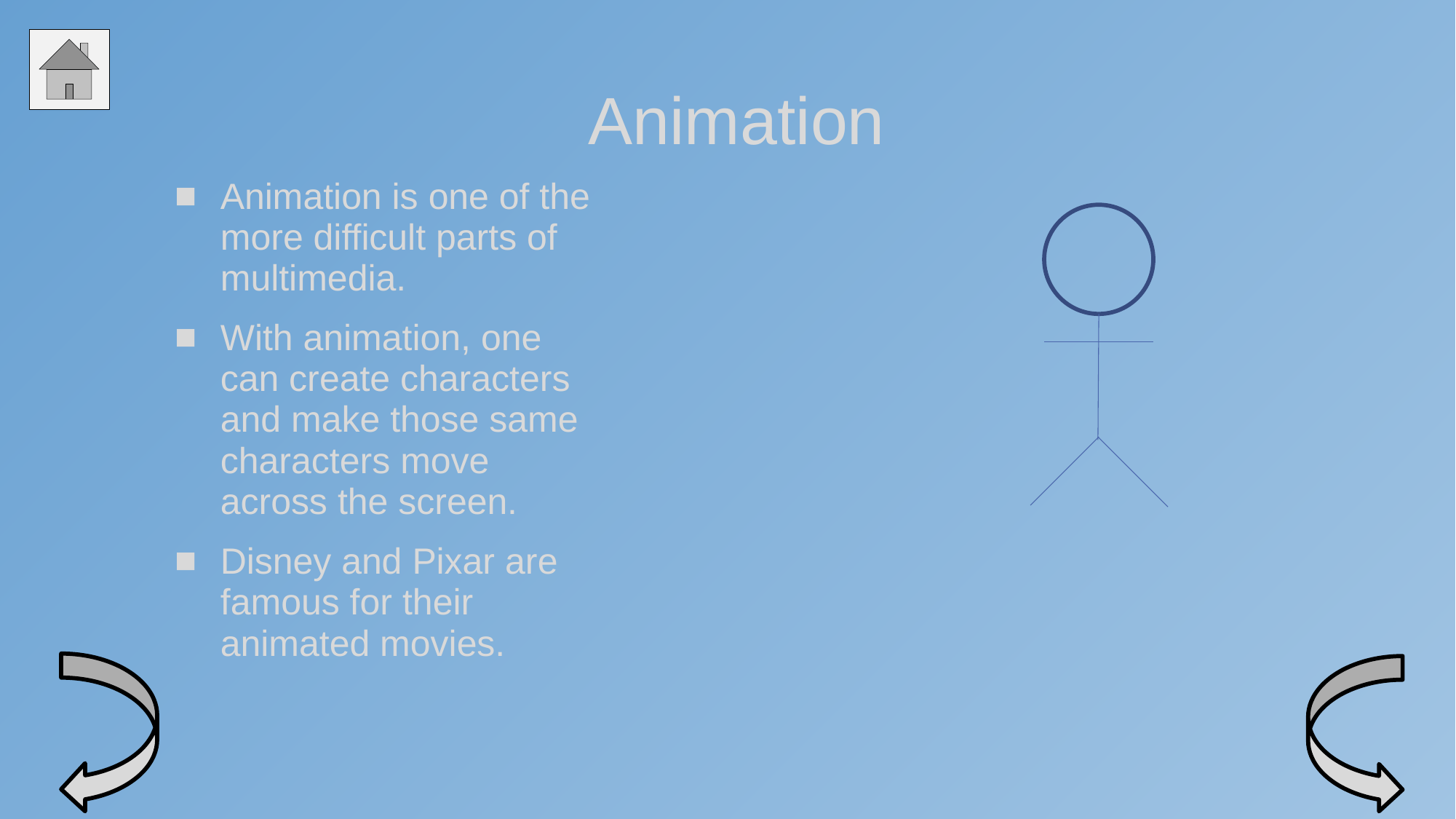

# Animation
Animation is one of the more difficult parts of multimedia.
With animation, one can create characters and make those same characters move across the screen.
Disney and Pixar are famous for their animated movies.